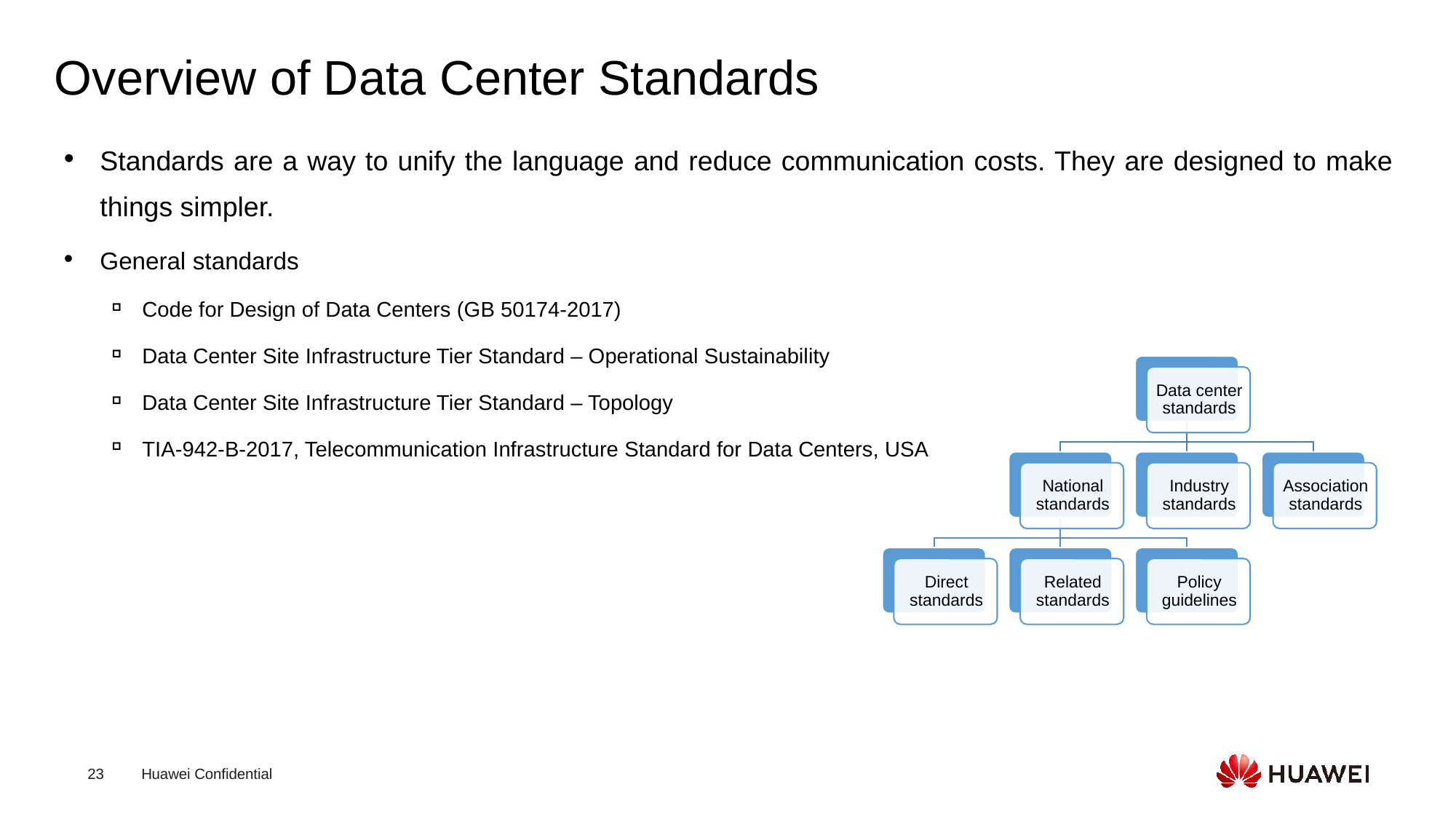

# Overview of Data Center Standards
Standards are a way to unify the language and reduce communication costs. They are designed to make things simpler.
General standards
Code for Design of Data Centers (GB 50174-2017)
Data Center Site Infrastructure Tier Standard – Operational Sustainability
Data Center Site Infrastructure Tier Standard – Topology
TIA-942-B-2017, Telecommunication Infrastructure Standard for Data Centers, USA

Data center standards
National standards
Direct standards
Related standards
Policy guidelines
Industry standards
Association standards